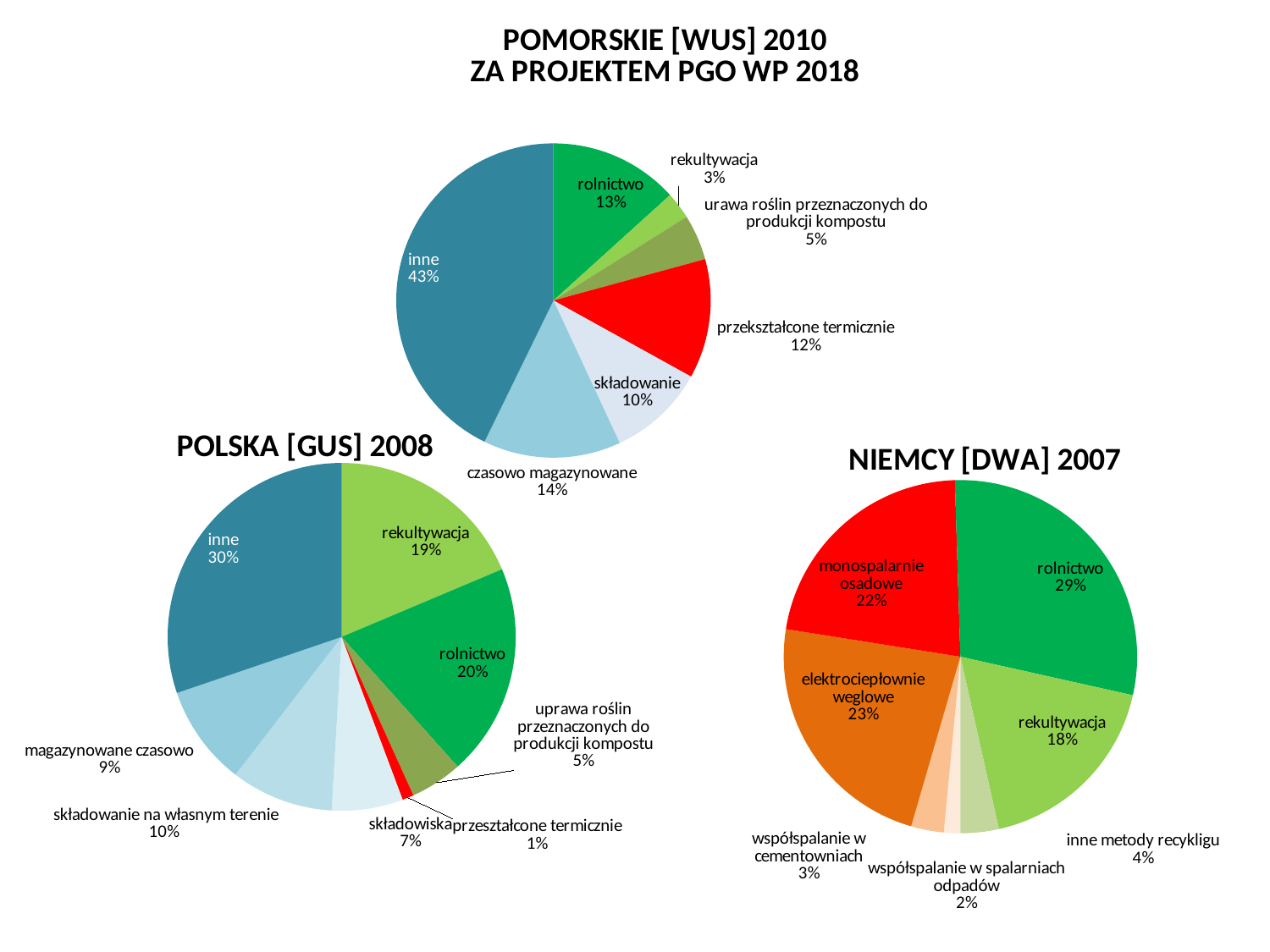

### Chart: POMORSKIE [WUS] 2010 ZA PROJEKTEM PGO WP 2018

| Category |  |  |
|---|---|---|
| rolnictwo | 4476.0 | 0.1329452298918855 |
| rekultywacja | 933.0 | 0.027711773791136988 |
| urawa roślin przeznaczonych do produkcji kompostu | 1581.0 | 0.046958536295592254 |
| przekształcone termicznie | 4137.0 | 0.1228763217298325 |
| składowanie | 3375.0 | 0.10024355471070452 |
| czasowo magazynowane | 4766.0 | 0.14155875014850897 |
| inne | 14400.0 | 0.42770583343233926 |

### Chart: POLSKA [GUS] 2008

| Category | osad komunalny [tys. ton s.m.] |
|---|---|
| rekultywacja | 105.8 |
| rolnictwo | 112.0 |
| uprawa roślin przeznaczonych do produkcji kompostu | 27.5 |
| przeształcone termicznie | 6.0 |
| składowiska | 37.5 |
|  składowanie na własnym terenie | 54.1 |
| magazynowane czasowo | 52.9 |
| inne | 171.5 |

### Chart: NIEMCY [DWA] 2007

| Category |  |
|---|---|
| współspalanie w spalarniach odpadów | 0.014999999999999998 |
| współspalanie w cementowniach | 0.030000000000000002 |
| elektrociepłownie weglowe | 0.23 |
| monospalarnie osadowe | 0.22 |
| rolnictwo | 0.2900000000000003 |
| rekultywacja | 0.18000000000000024 |
| inne metody recykligu | 0.03500000000000001 |